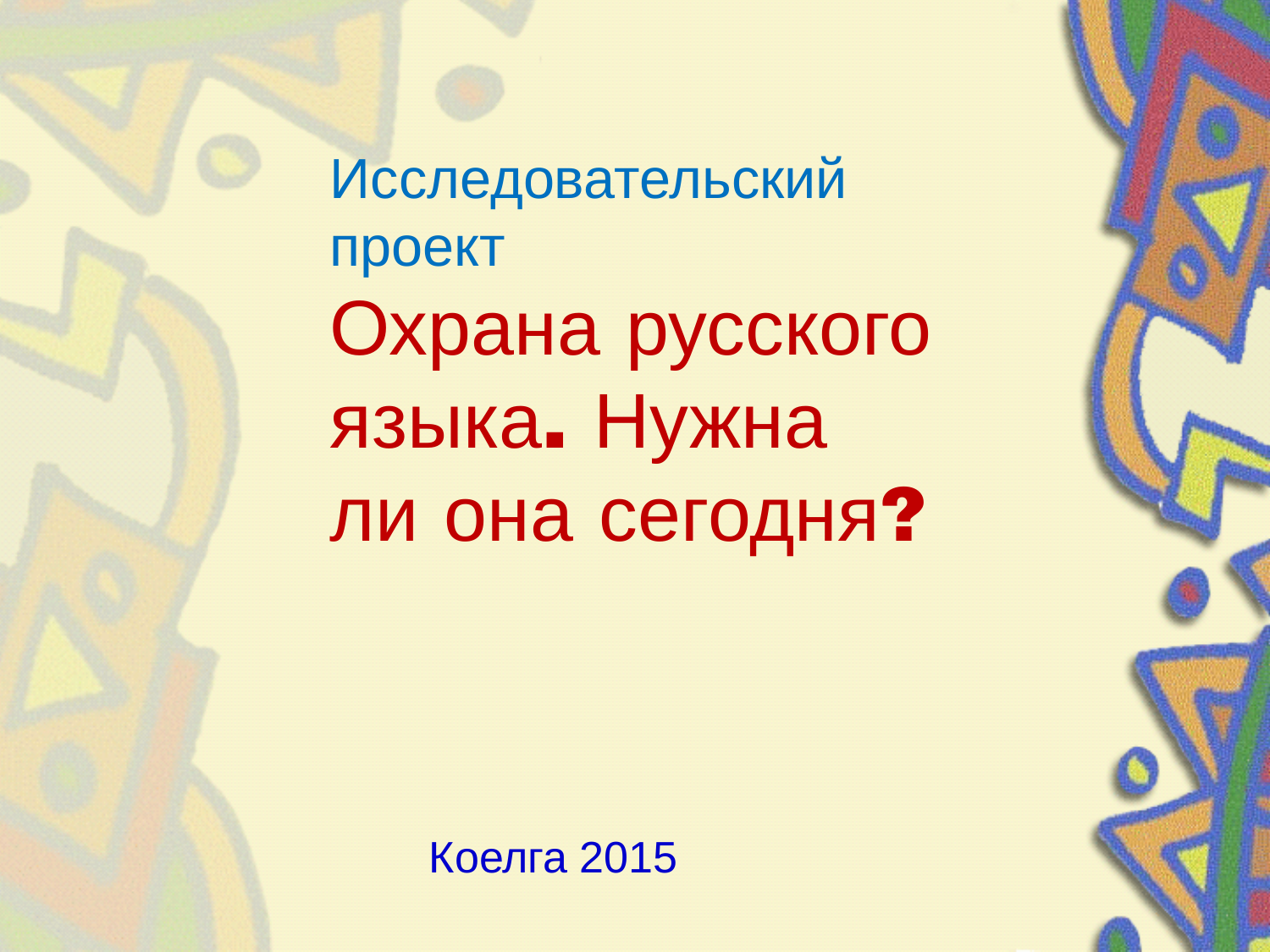

Исследовательский проект
Охрана русского языка. Нужна ли она сегодня?

Коелга 2015